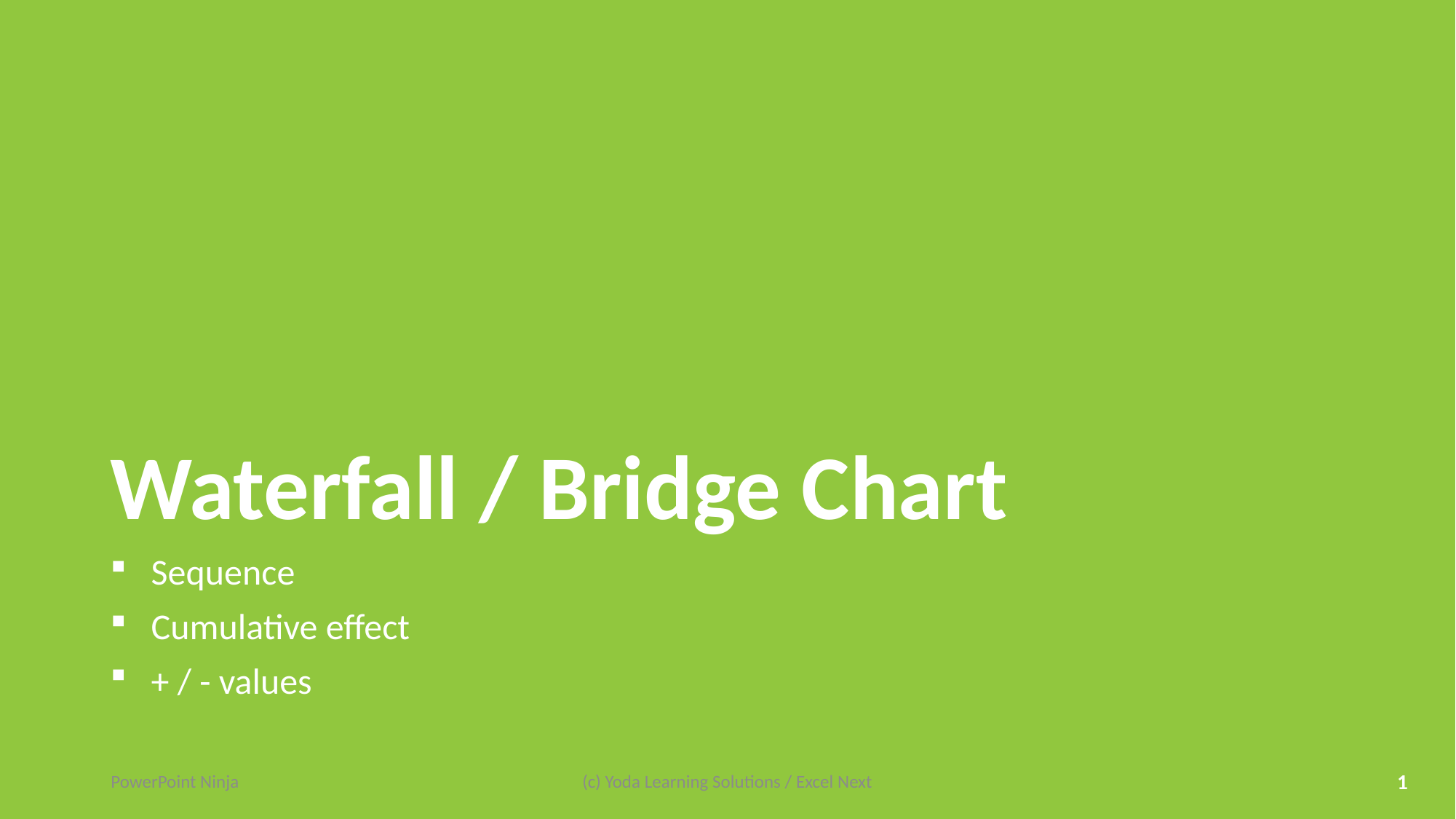

# Waterfall / Bridge Chart
Sequence
Cumulative effect
+ / - values
PowerPoint Ninja
(c) Yoda Learning Solutions / Excel Next
1